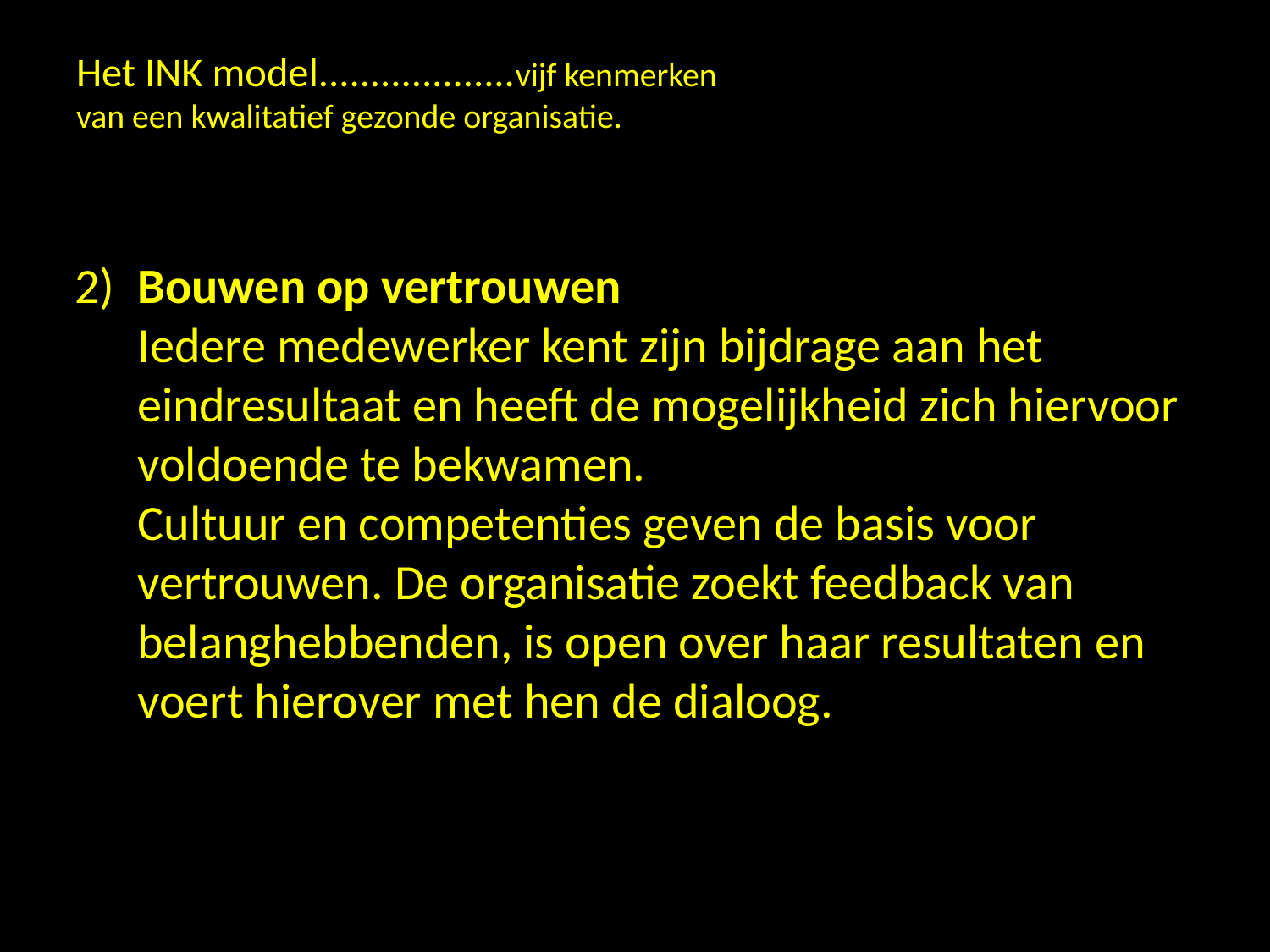

# Het INK model...................vijf kenmerken van een kwalitatief gezonde organisatie.
2)	Bouwen op vertrouwen
	Iedere medewerker kent zijn bijdrage aan het eindresultaat en heeft de mogelijkheid zich hiervoor voldoende te bekwamen.
	Cultuur en competenties geven de basis voor vertrouwen. De organisatie zoekt feedback van belanghebbenden, is open over haar resultaten en voert hierover met hen de dialoog.